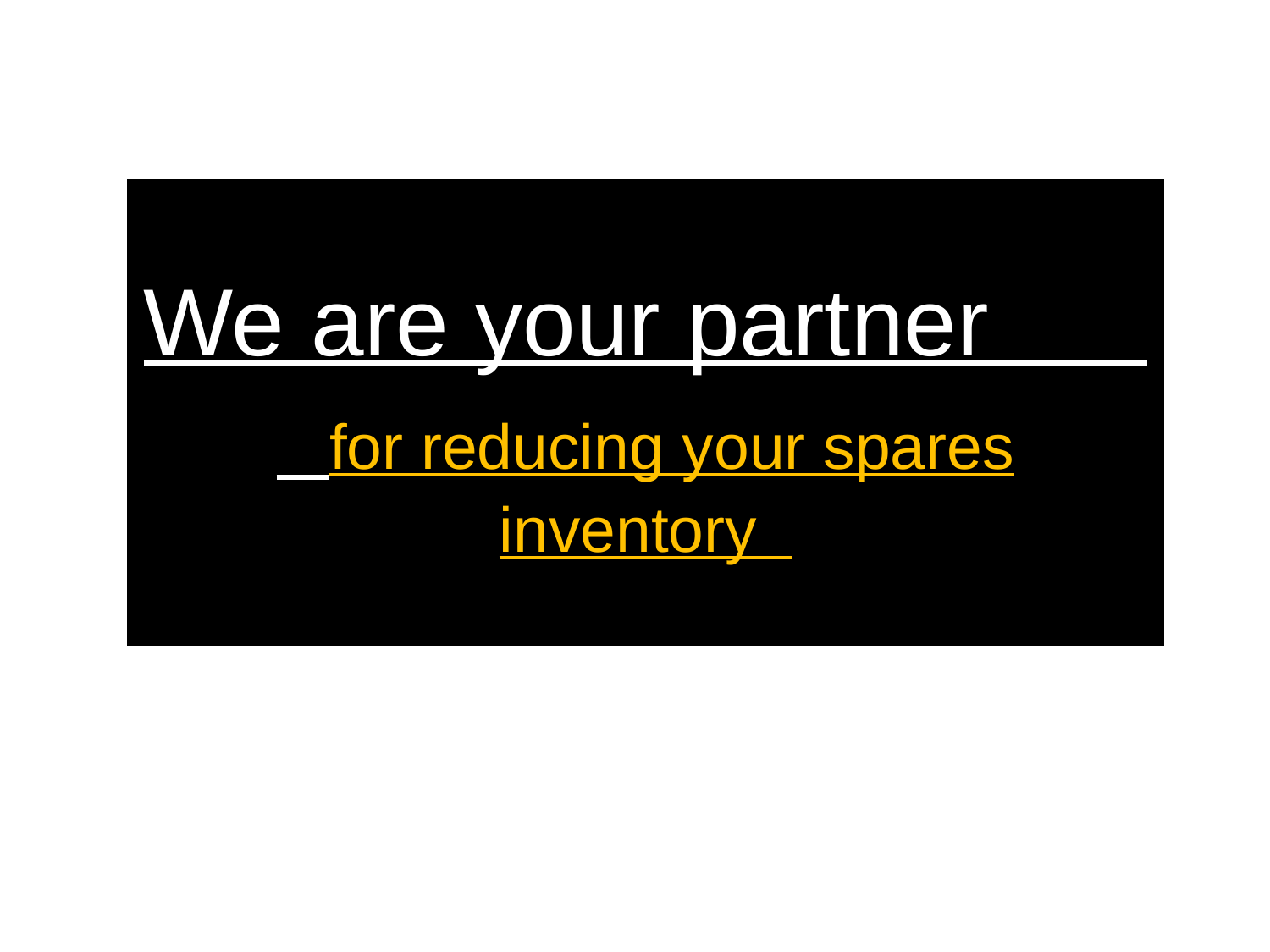

We are your partner         for reducing your spares inventory